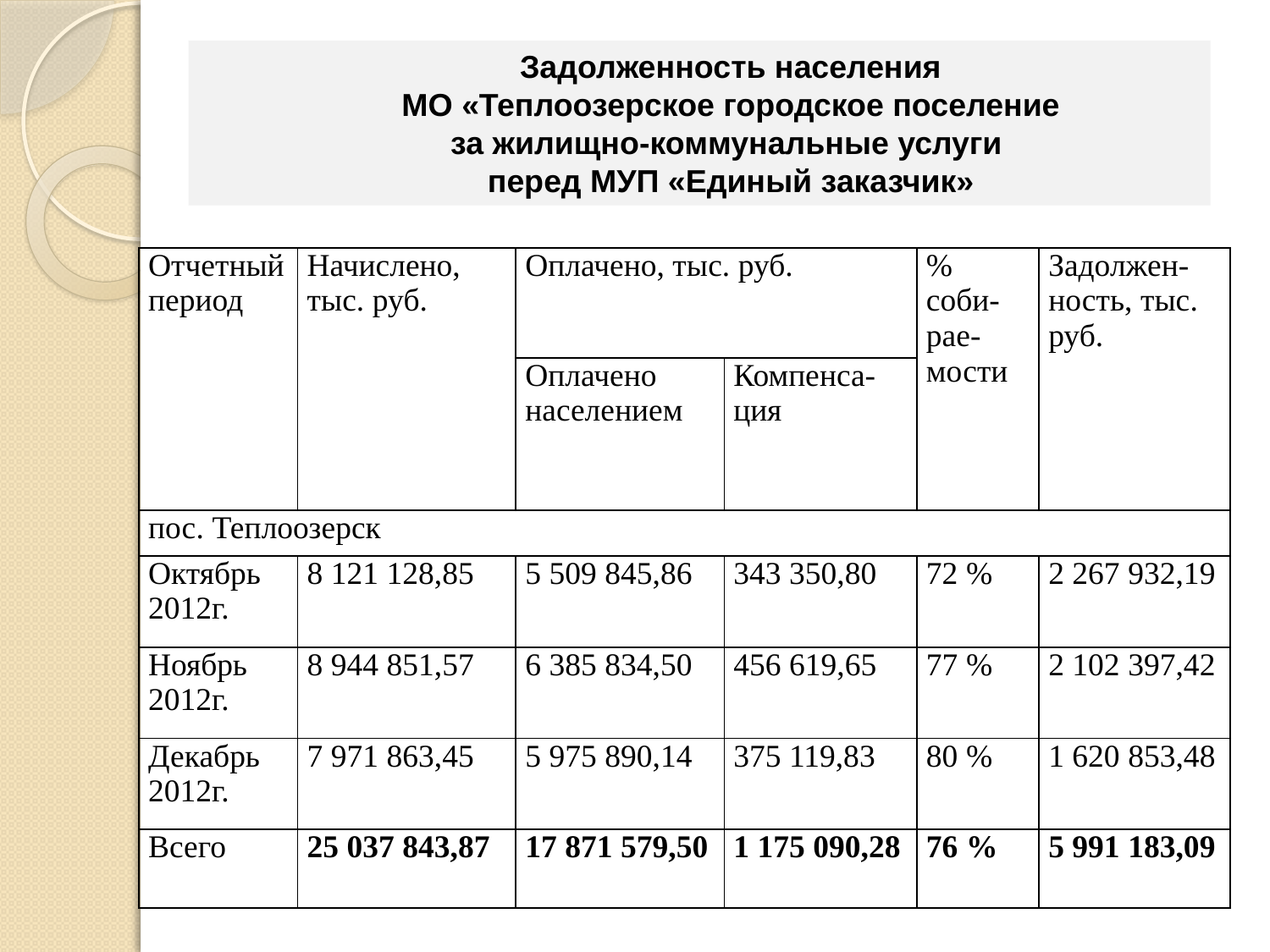

Задолженность населения
 МО «Теплоозерское городское поселение
за жилищно-коммунальные услуги
перед МУП «Единый заказчик»
| Отчетный период | Начислено, тыс. руб. | Оплачено, тыс. руб. |  | % соби-рае-мости | Задолжен-ность, тыс. руб. |
| --- | --- | --- | --- | --- | --- |
|  |  | Оплачено населением | Компенса-ция |  |  |
| пос. Теплоозерск |  |  |  |  |  |
| Октябрь 2012г. | 8 121 128,85 | 5 509 845,86 | 343 350,80 | 72 % | 2 267 932,19 |
| Ноябрь 2012г. | 8 944 851,57 | 6 385 834,50 | 456 619,65 | 77 % | 2 102 397,42 |
| Декабрь 2012г. | 7 971 863,45 | 5 975 890,14 | 375 119,83 | 80 % | 1 620 853,48 |
| Всего | 25 037 843,87 | 17 871 579,50 | 1 175 090,28 | 76 % | 5 991 183,09 |